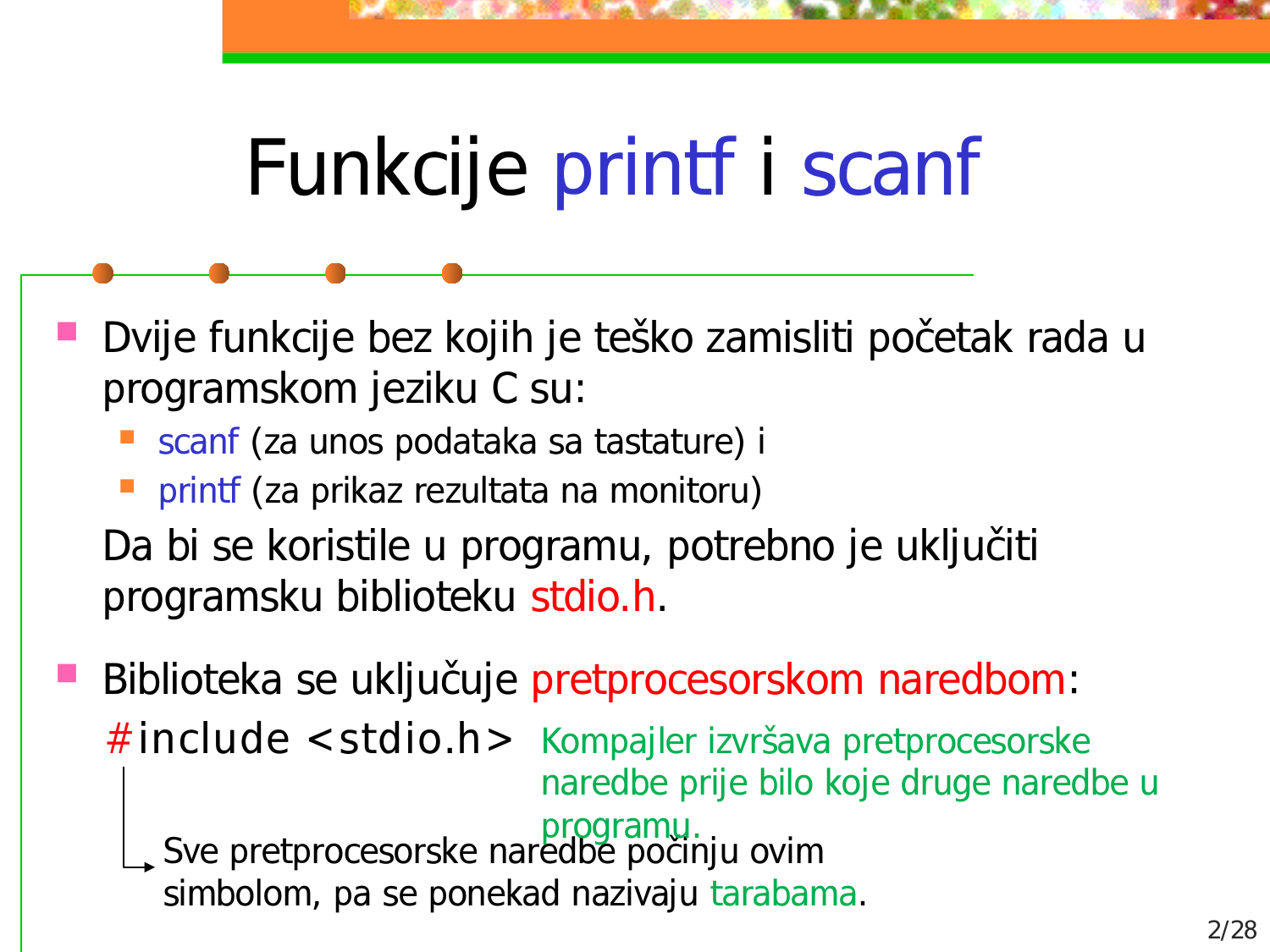

# Funkcije printf i scanf
Dvije funkcije bez kojih je teško zamisliti početak rada u programskom jeziku C su:
scanf (za unos podataka sa tastature) i
printf (za prikaz rezultata na monitoru)
	Da bi se koristile u programu, potrebno je uključiti programsku biblioteku stdio.h.
Biblioteka se uključuje pretprocesorskom naredbom:
#include <stdio.h>
Kompajler izvršava pretprocesorske naredbe prije bilo koje druge naredbe u programu.

Sve pretprocesorske naredbe počinju ovim simbolom, pa se ponekad nazivaju tarabama.
2/28